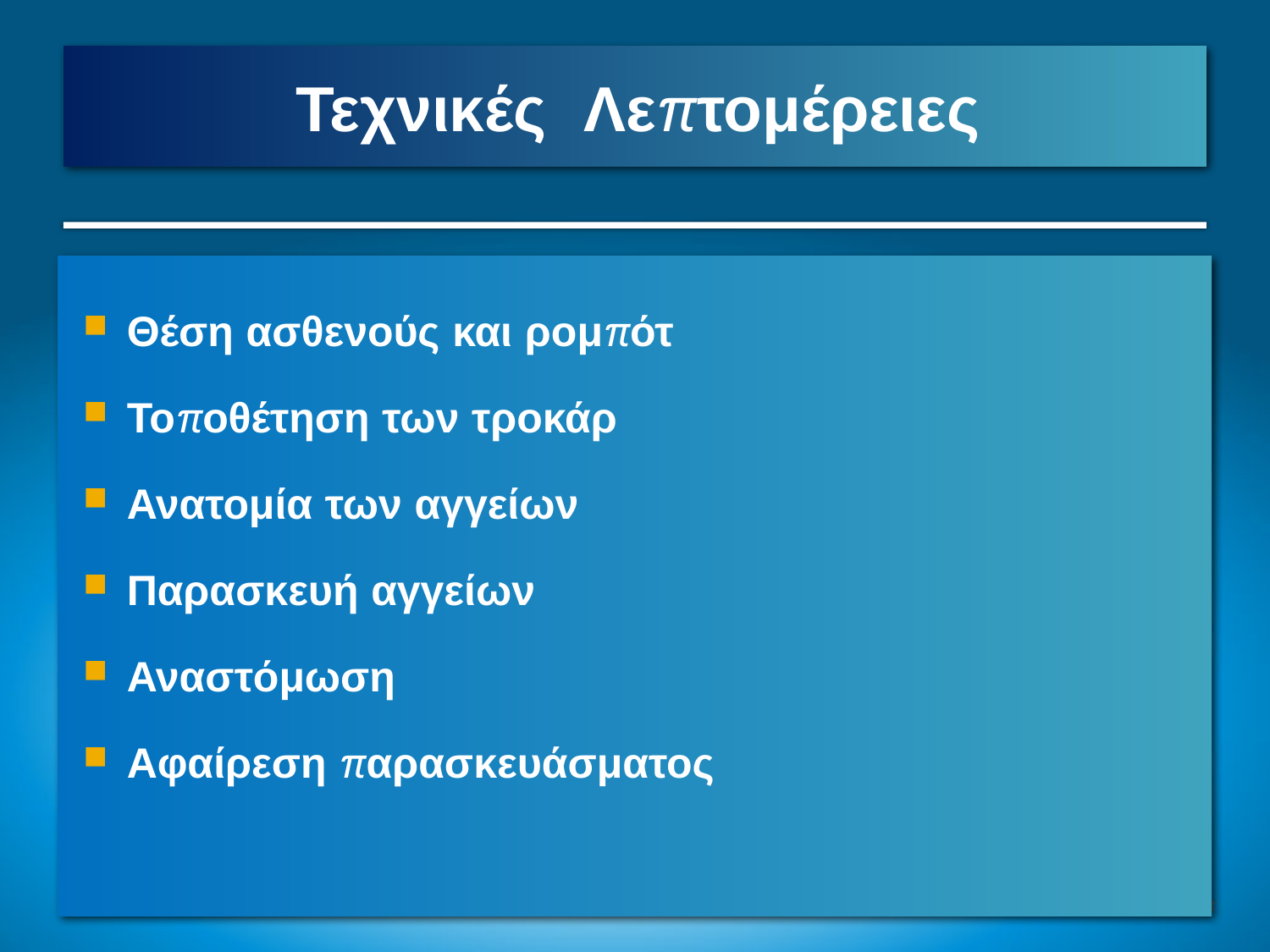

# Τεχνικές  Λεπτομέρειες
Θέση ασθενούς και ρομπότ
Τοποθέτηση των τροκάρ
Ανατομία των αγγείων
Παρασκευή αγγείων
Αναστόμωση
Αφαίρεση παρασκευάσματος